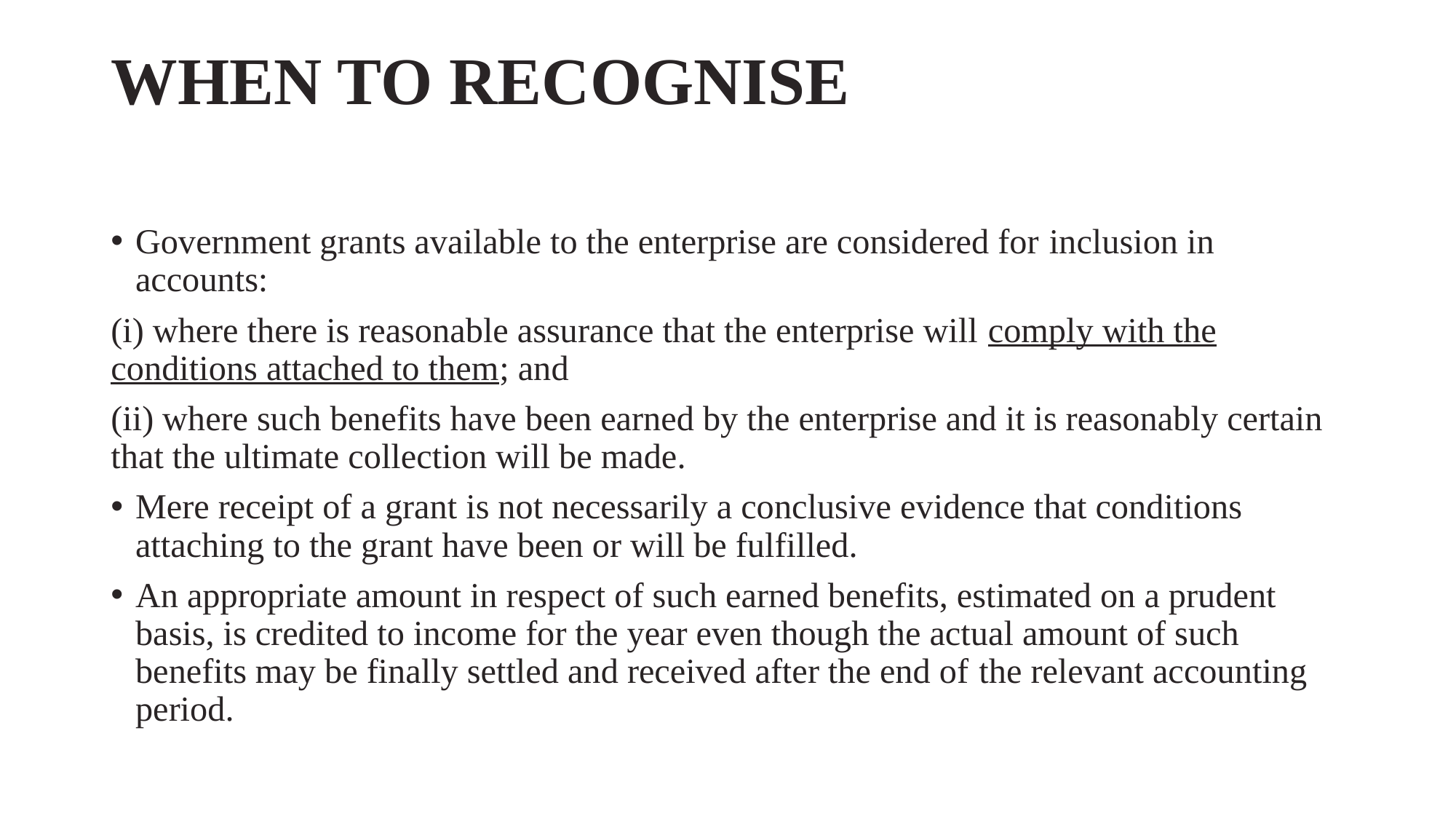

# WHEN TO RECOGNISE
Government grants available to the enterprise are considered for inclusion in accounts:
(i) where there is reasonable assurance that the enterprise will comply with the conditions attached to them; and
(ii) where such benefits have been earned by the enterprise and it is reasonably certain that the ultimate collection will be made.
Mere receipt of a grant is not necessarily a conclusive evidence that conditions attaching to the grant have been or will be fulfilled.
An appropriate amount in respect of such earned benefits, estimated on a prudent basis, is credited to income for the year even though the actual amount of such benefits may be finally settled and received after the end of the relevant accounting period.